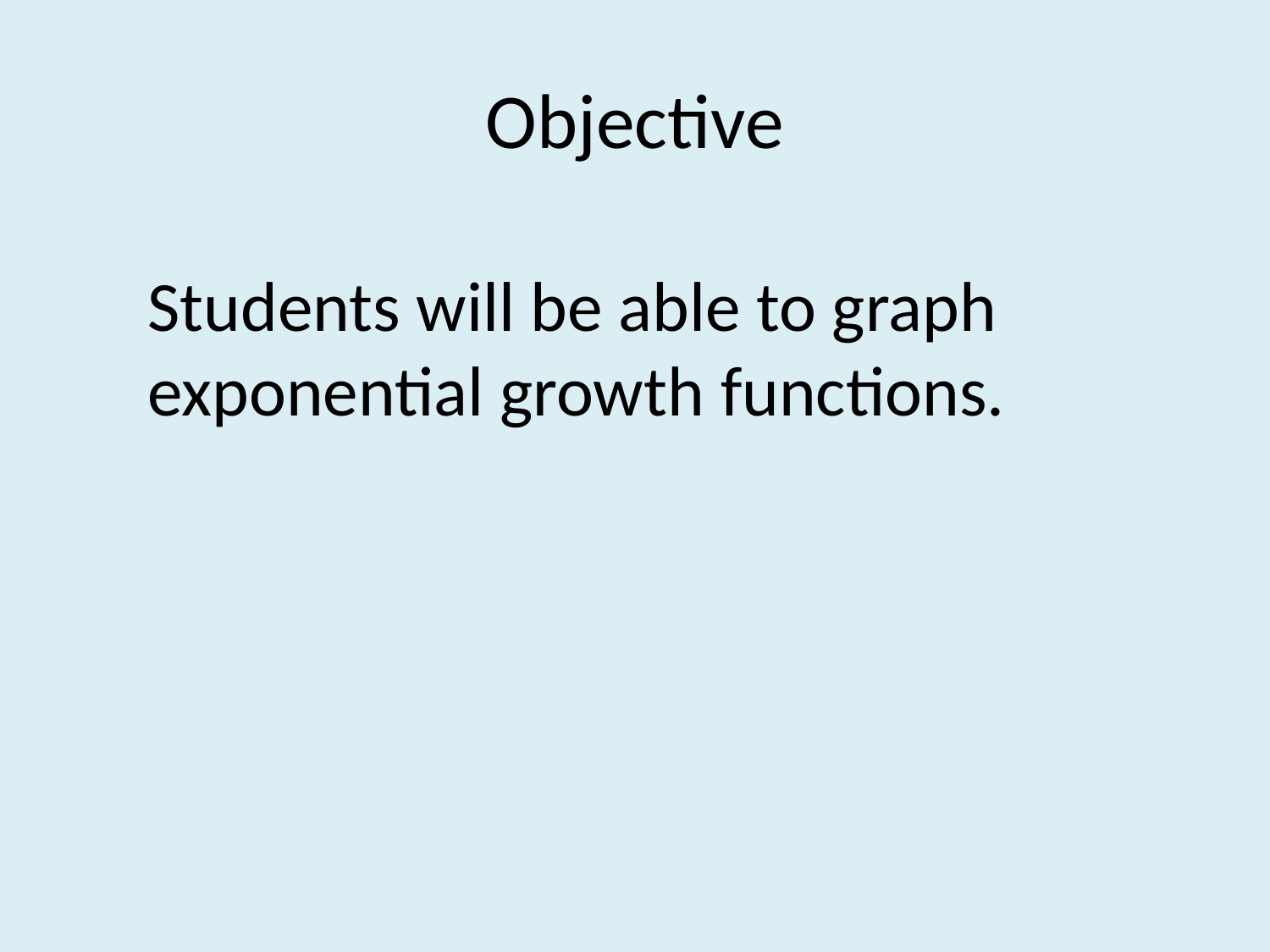

# Objective
Students will be able to graph exponential growth functions.